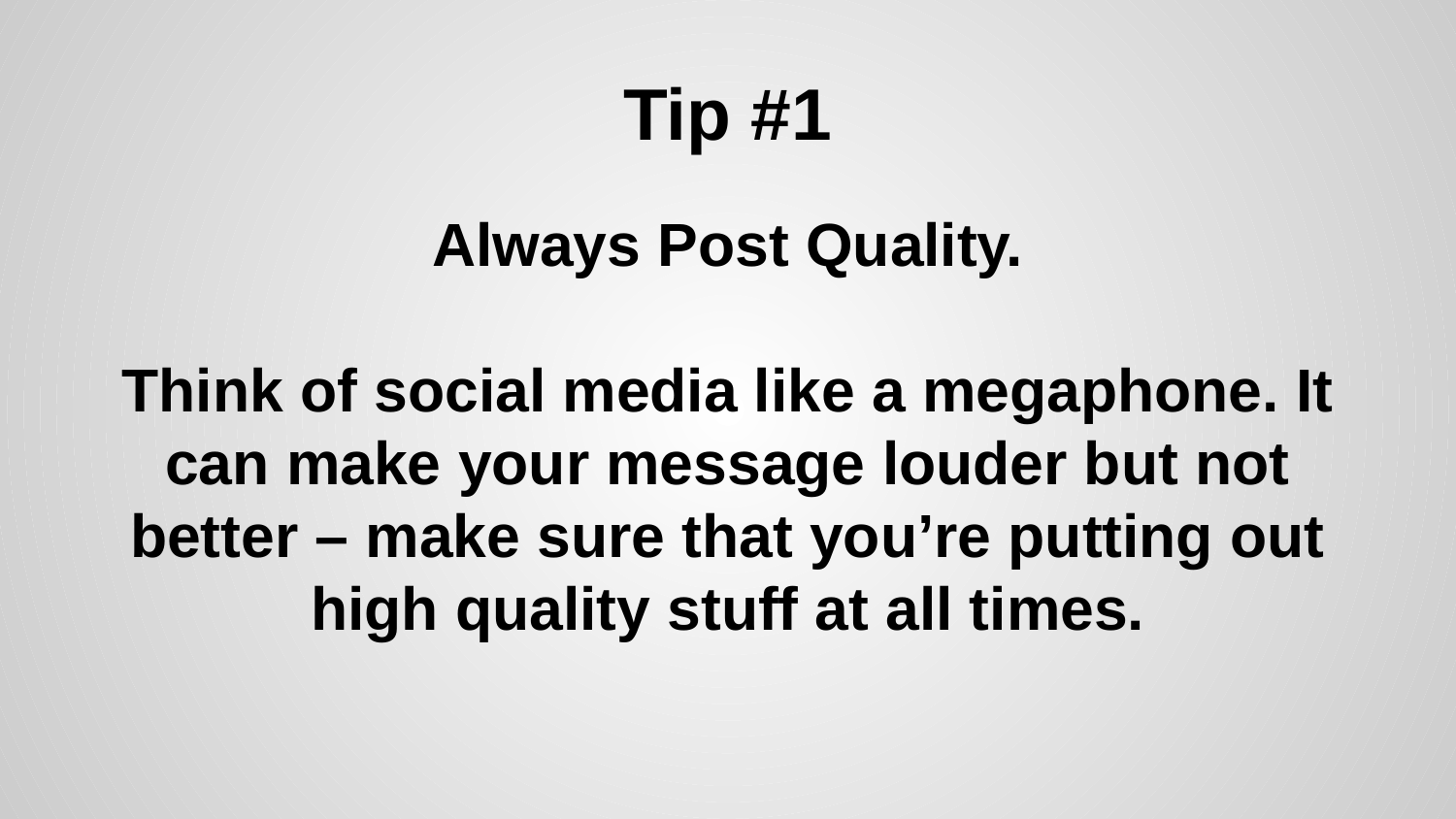

# Tip #1
Always Post Quality.

Think of social media like a megaphone. It can make your message louder but not better – make sure that you’re putting out high quality stuff at all times.